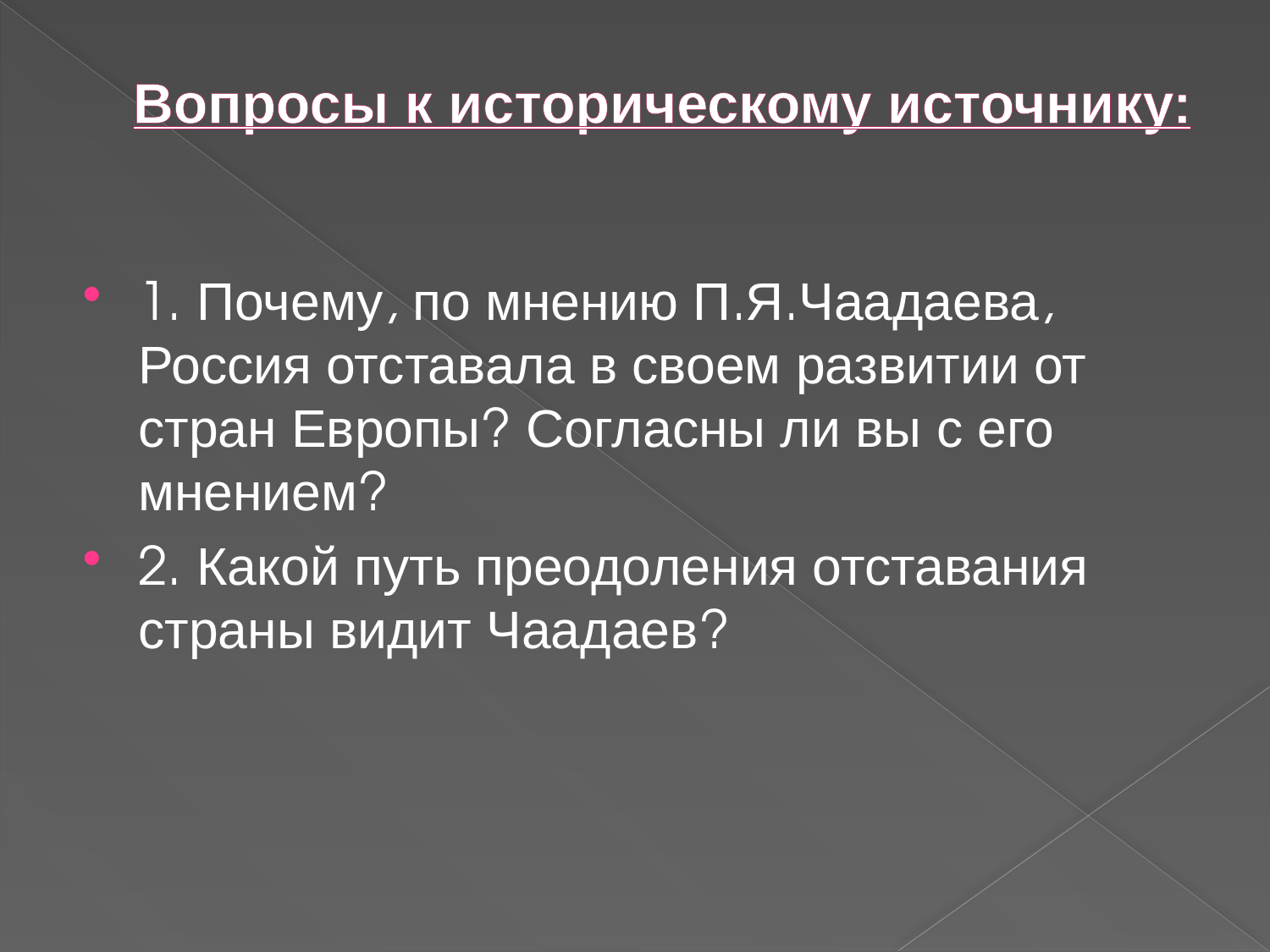

# Вопросы к историческому источнику:
1. Почему, по мнению П.Я.Чаадаева, Россия отставала в своем развитии от стран Европы? Согласны ли вы с его мнением?
2. Какой путь преодоления отставания страны видит Чаадаев?